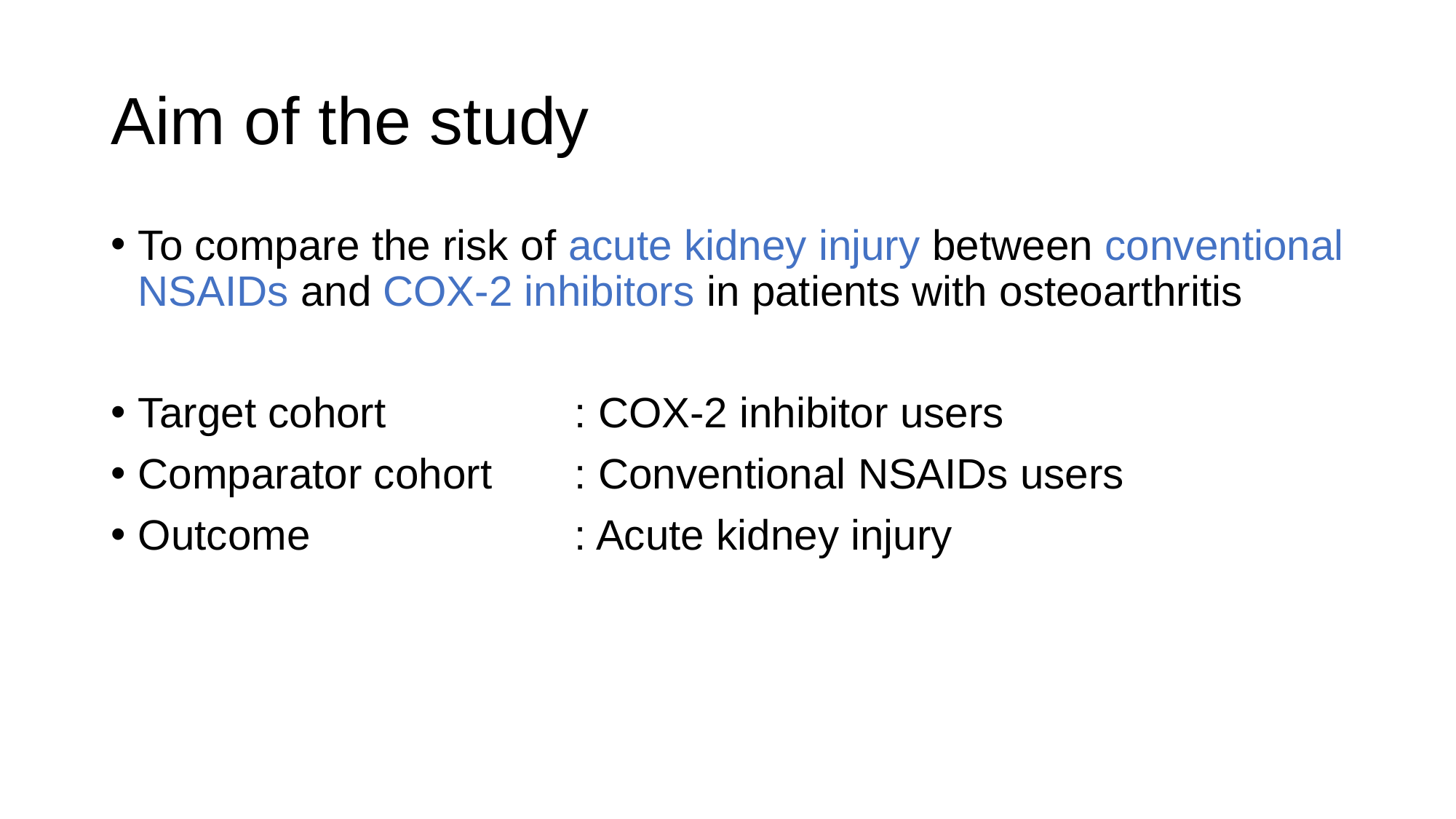

# Aim of the study
To compare the risk of acute kidney injury between conventional NSAIDs and COX-2 inhibitors in patients with osteoarthritis

Target cohort		: COX-2 inhibitor users
Comparator cohort	: Conventional NSAIDs users
Outcome			: Acute kidney injury